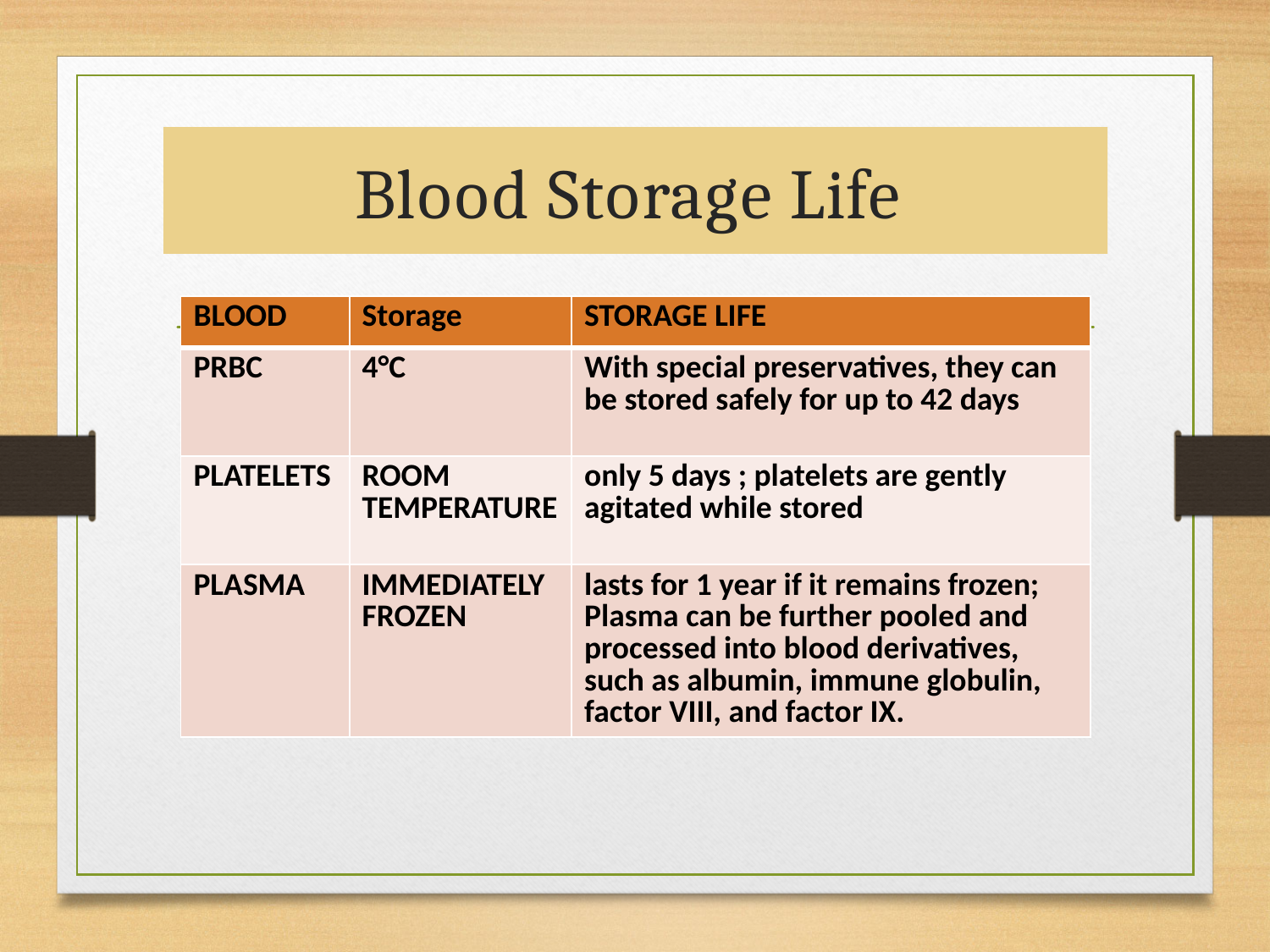

# Blood Storage Life
| BLOOD | Storage | STORAGE LIFE |
| --- | --- | --- |
| PRBC | 4°C | With special preservatives, they can be stored safely for up to 42 days |
| PLATELETS | ROOM TEMPERATURE | only 5 days ; platelets are gently agitated while stored |
| PLASMA | IMMEDIATELY FROZEN | lasts for 1 year if it remains frozen; Plasma can be further pooled and processed into blood derivatives, such as albumin, immune globulin, factor VIII, and factor IX. |